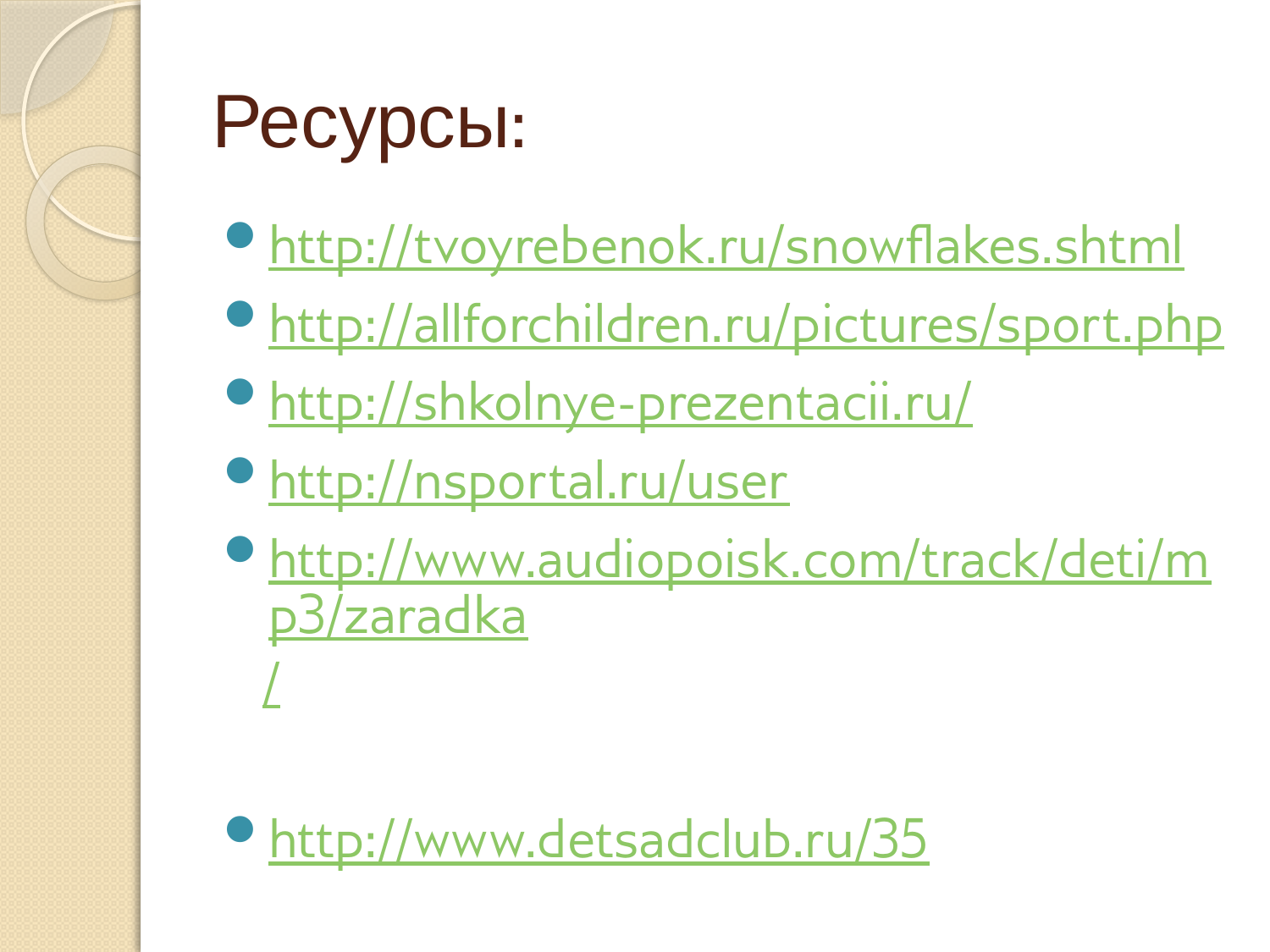

# Ресурсы:
http://tvoyrebenok.ru/snowflakes.shtml
http://allforchildren.ru/pictures/sport.php
http://shkolnye-prezentacii.ru/
http://nsportal.ru/user
http://www.audiopoisk.com/track/deti/mp3/zaradka/

http://www.detsadclub.ru/35